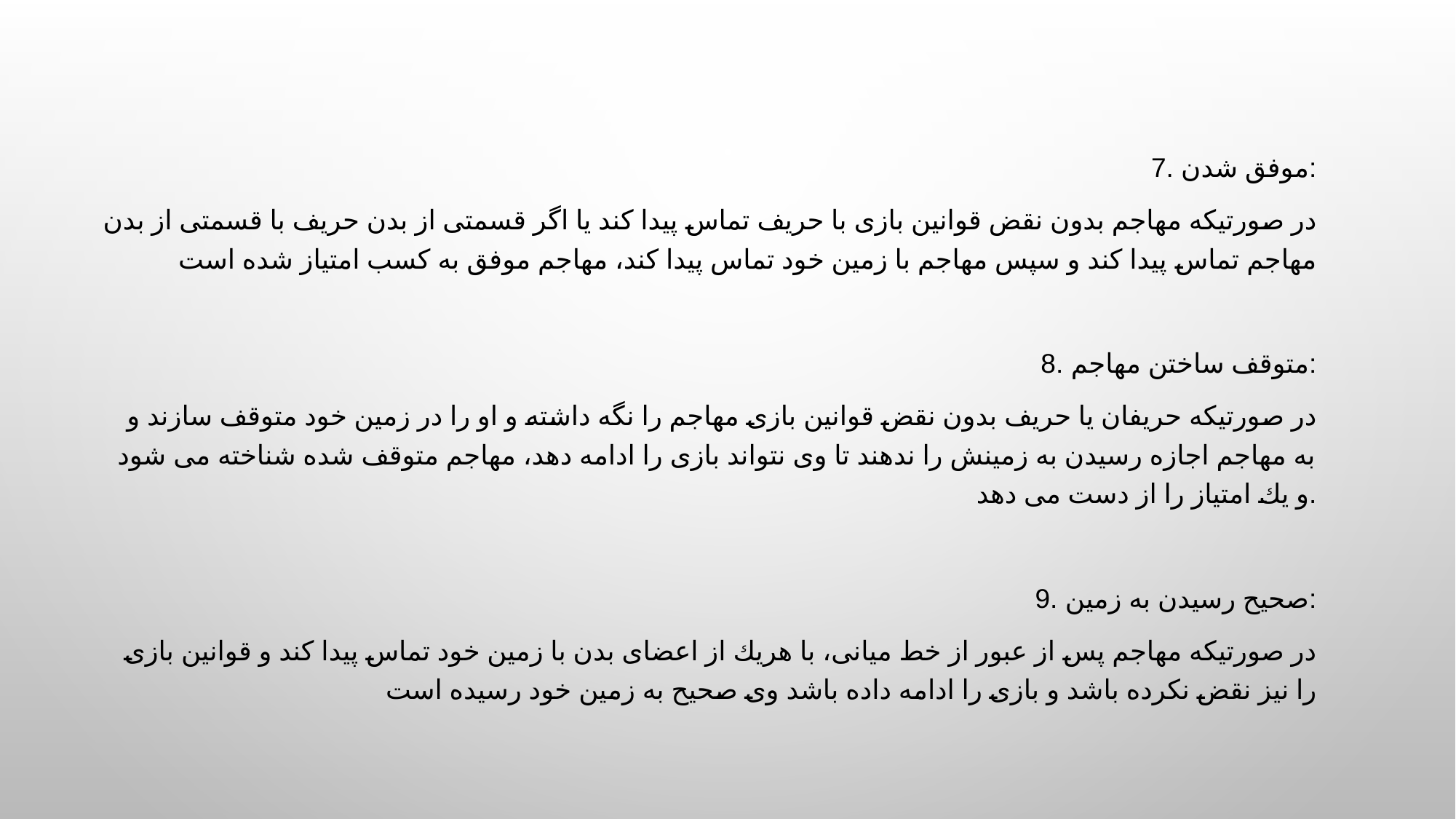

7. موفق شدن:
در صورتیكه مهاجم بدون نقض قوانین بازی با حریف تماس پیدا كند یا اگر قسمتی از بدن حریف با قسمتی از بدن مهاجم تماس پیدا كند و سپس مهاجم با زمین خود تماس پیدا كند، مهاجم موفق به كسب امتیاز شده است

8. متوقف ساختن مهاجم:
در صورتیكه حریفان یا حریف بدون نقض قوانین بازی مهاجم را نگه داشته و او را در زمین خود متوقف سازند و به مهاجم اجازه رسیدن به زمینش را ندهند تا وی نتواند بازی را ادامه دهد، مهاجم متوقف شده شناخته می شود و یك امتیاز را از دست می دهد.

9. صحیح رسیدن به زمین:
در صورتیكه مهاجم پس از عبور از خط میانی، با هریك از اعضای بدن با زمین خود تماس پیدا كند و قوانین بازی را نیز نقض نكرده باشد و بازی را ادامه داده باشد وی صحیح به زمین خود رسیده است